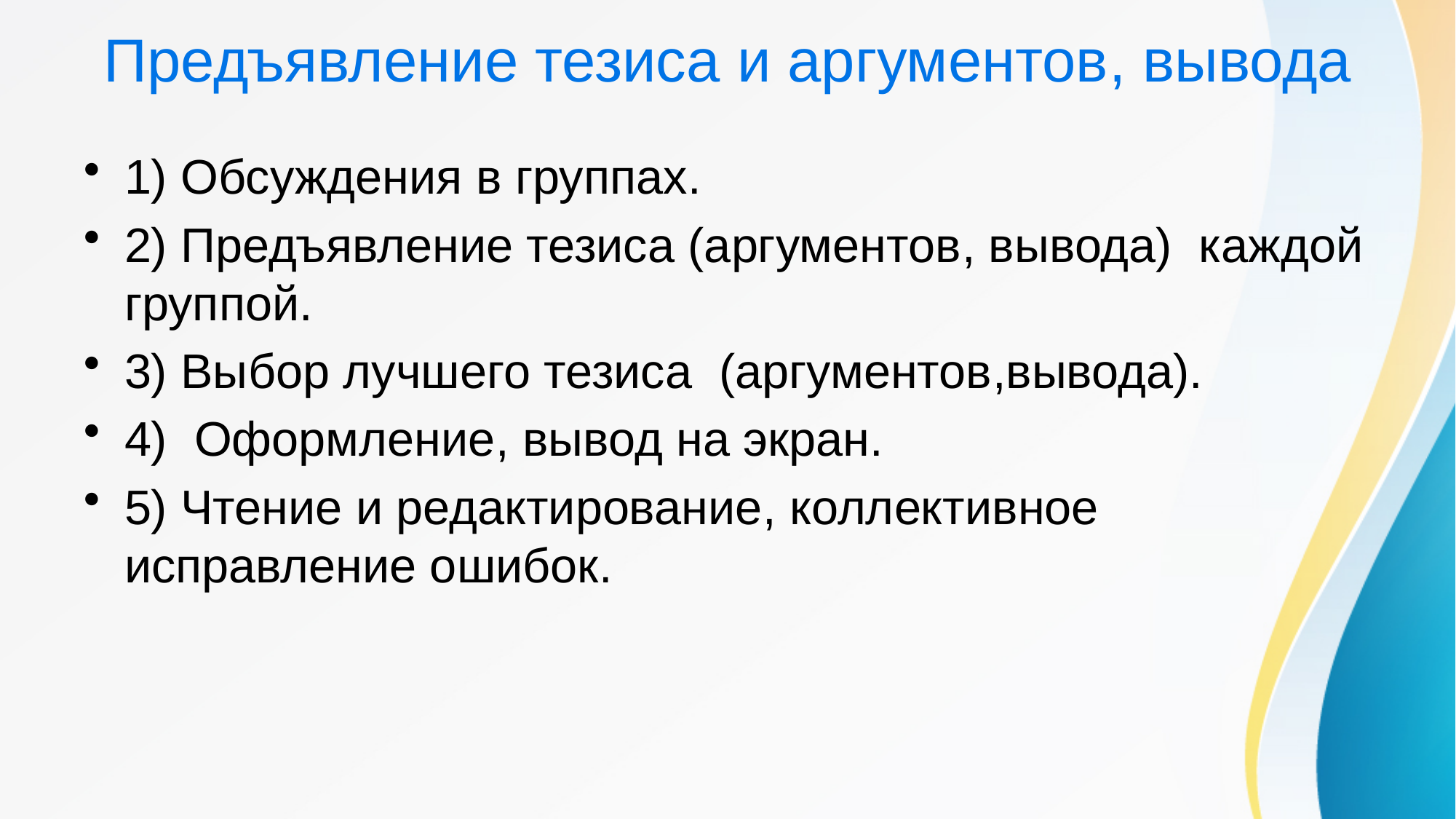

# Предъявление тезиса и аргументов, вывода
1) Обсуждения в группах.
2) Предъявление тезиса (аргументов, вывода)  каждой группой.
3) Выбор лучшего тезиса  (аргументов,вывода).
4)  Оформление, вывод на экран.
5) Чтение и редактирование, коллективное исправление ошибок.